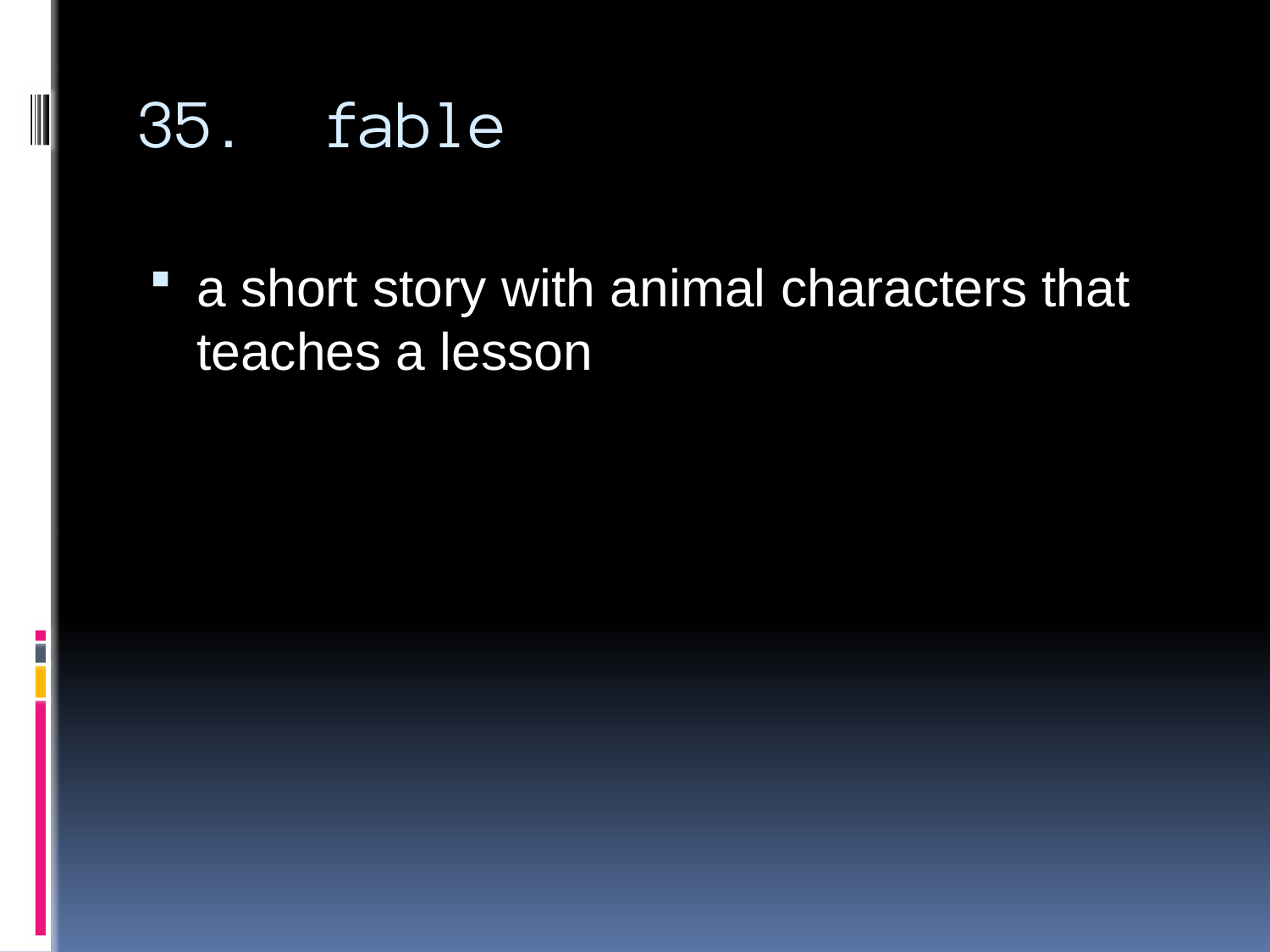

# 35.  fable
a short story with animal characters that teaches a lesson